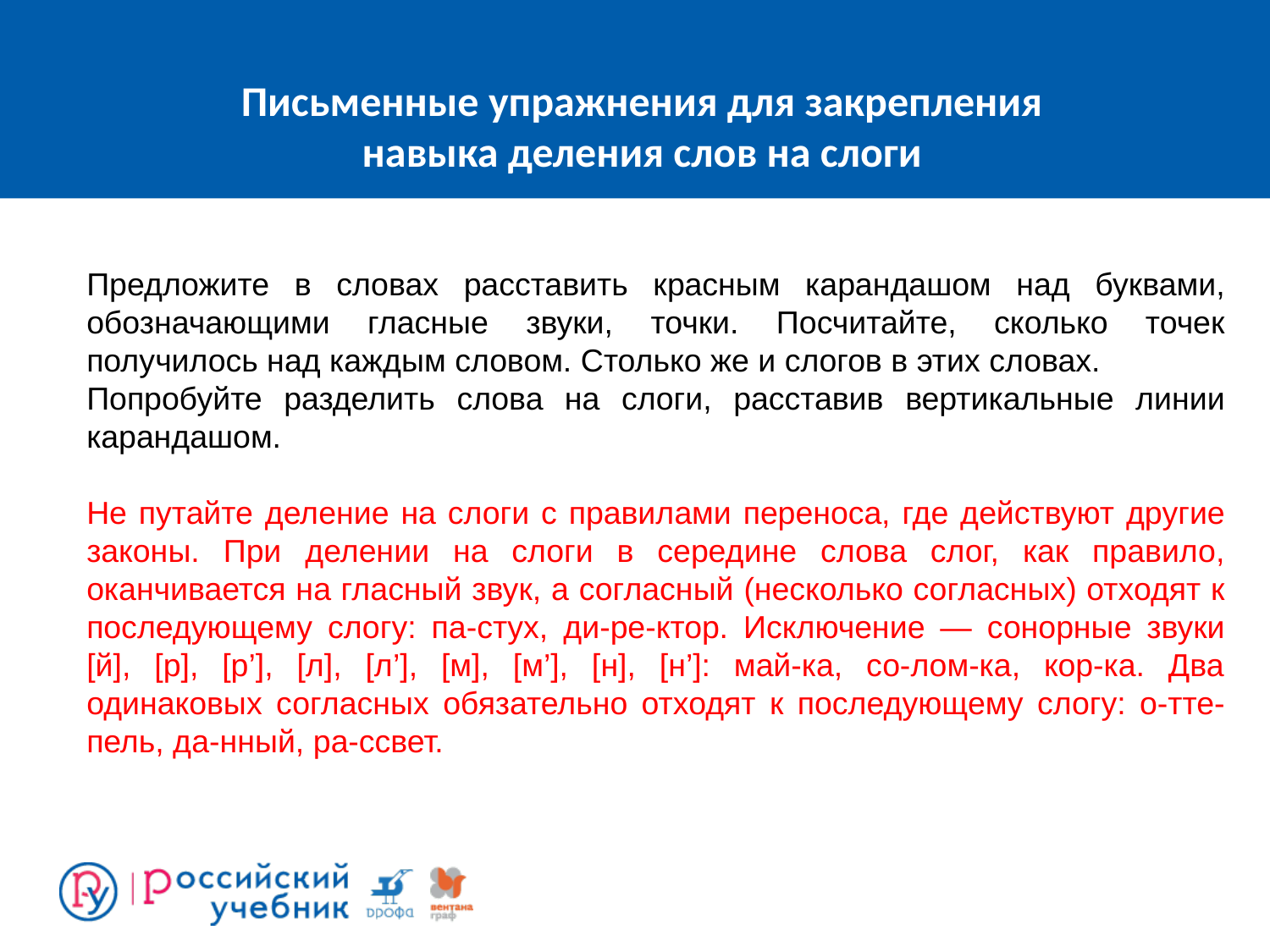

# Письменные упражнения для закрепления навыка деления слов на слоги
Предложите в словах расставить красным карандашом над буквами, обозначающими гласные звуки, точки. Посчитайте, сколько точек получилось над каждым словом. Столько же и слогов в этих словах.
Попробуйте разделить слова на слоги, расставив вертикальные линии карандашом.

Не путайте деление на слоги с правилами переноса, где действуют другие законы. При делении на слоги в середине слова слог, как правило, оканчивается на гласный звук, а согласный (несколько согласных) отходят к последующему слогу: па-стух, ди-ре-ктор. Исключение — сонорные звуки [й], [р], [р’], [л], [л’], [м], [м’], [н], [н’]: май-ка, со-лом-ка, кор-ка. Два одинаковых согласных обязательно отходят к последующему слогу: о-тте-пель, да-нный, ра-ссвет.